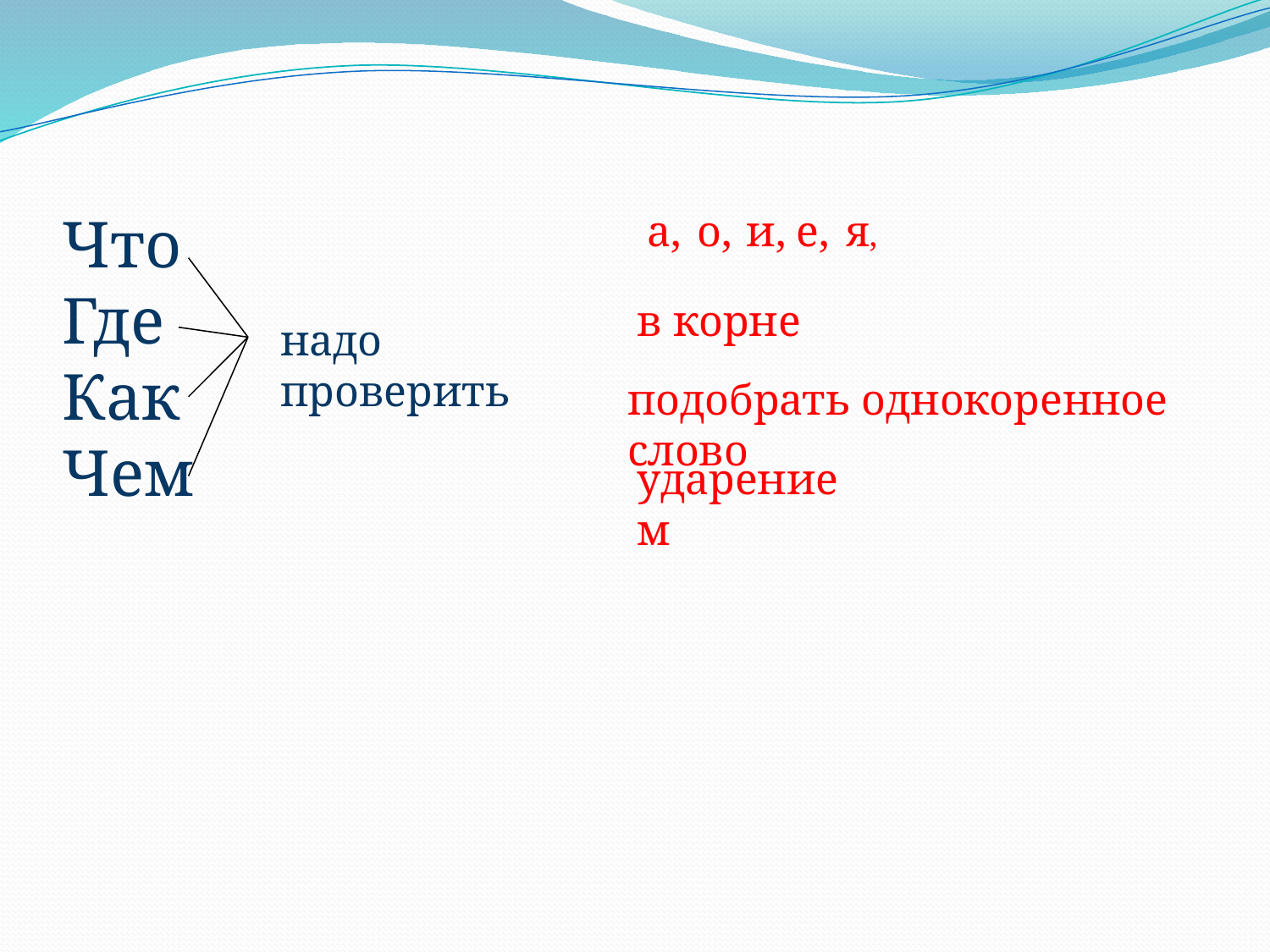

Что
Где
Как
Чем
а,
о,
и,
е,
я,
в корне
надо проверить
подобрать однокоренное слово
ударением